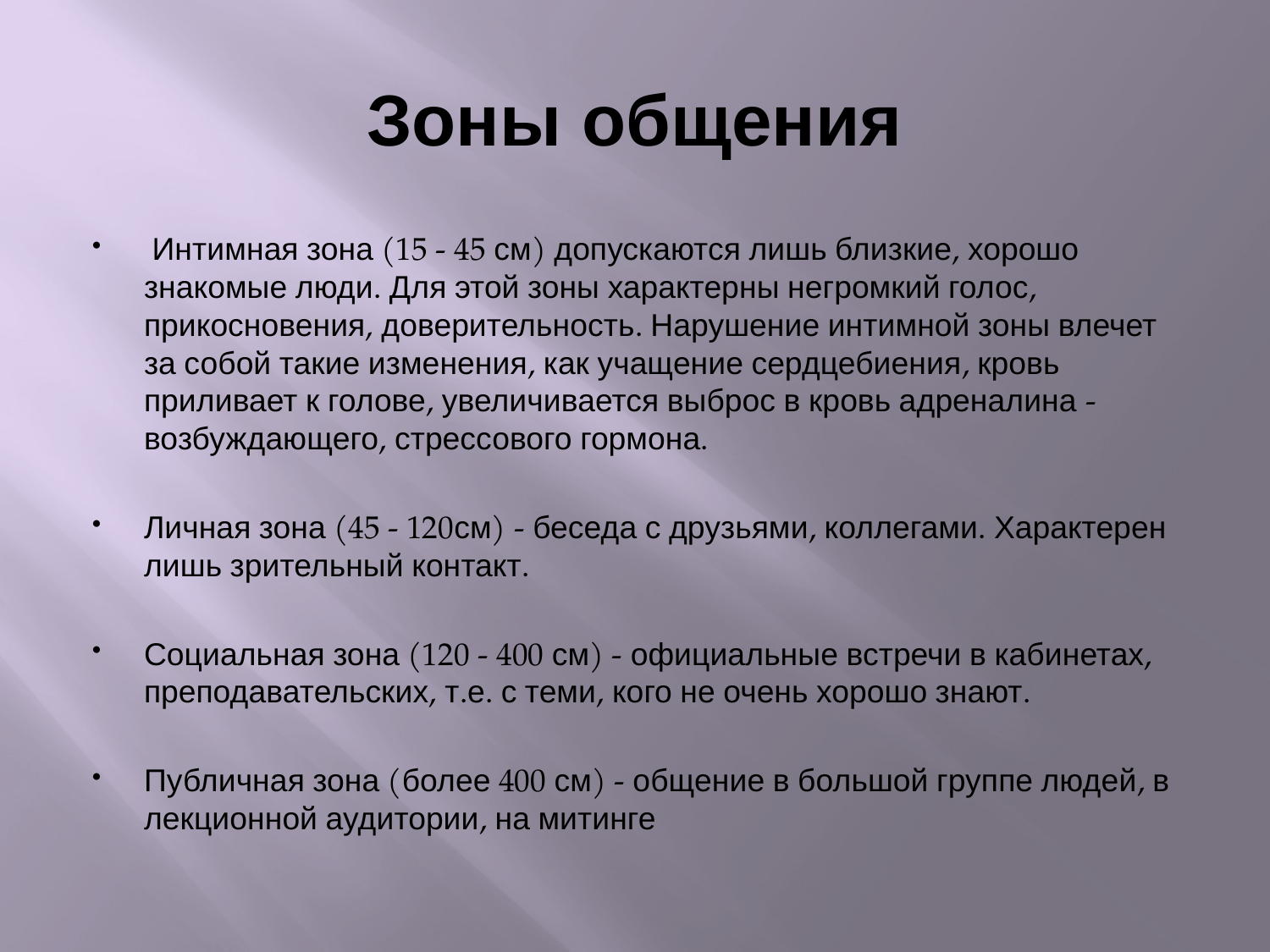

# Зоны общения
 Интимная зона (15 - 45 см) допускаются лишь близкие, хорошо знакомые люди. Для этой зоны характерны негромкий голос, прикосновения, доверительность. Нарушение интимной зоны влечет за собой такие изменения, как учащение сердцебиения, кровь приливает к голове, увеличивается выброс в кровь адреналина - возбуждающего, стрессового гормона.

Личная зона (45 - 120см) - беседа с друзьями, коллегами. Характерен лишь зрительный контакт.

Социальная зона (120 - 400 см) - официальные встречи в кабинетах, преподавательских, т.е. с теми, кого не очень хорошо знают.

Публичная зона (более 400 см) - общение в большой группе людей, в лекционной аудитории, на митинге